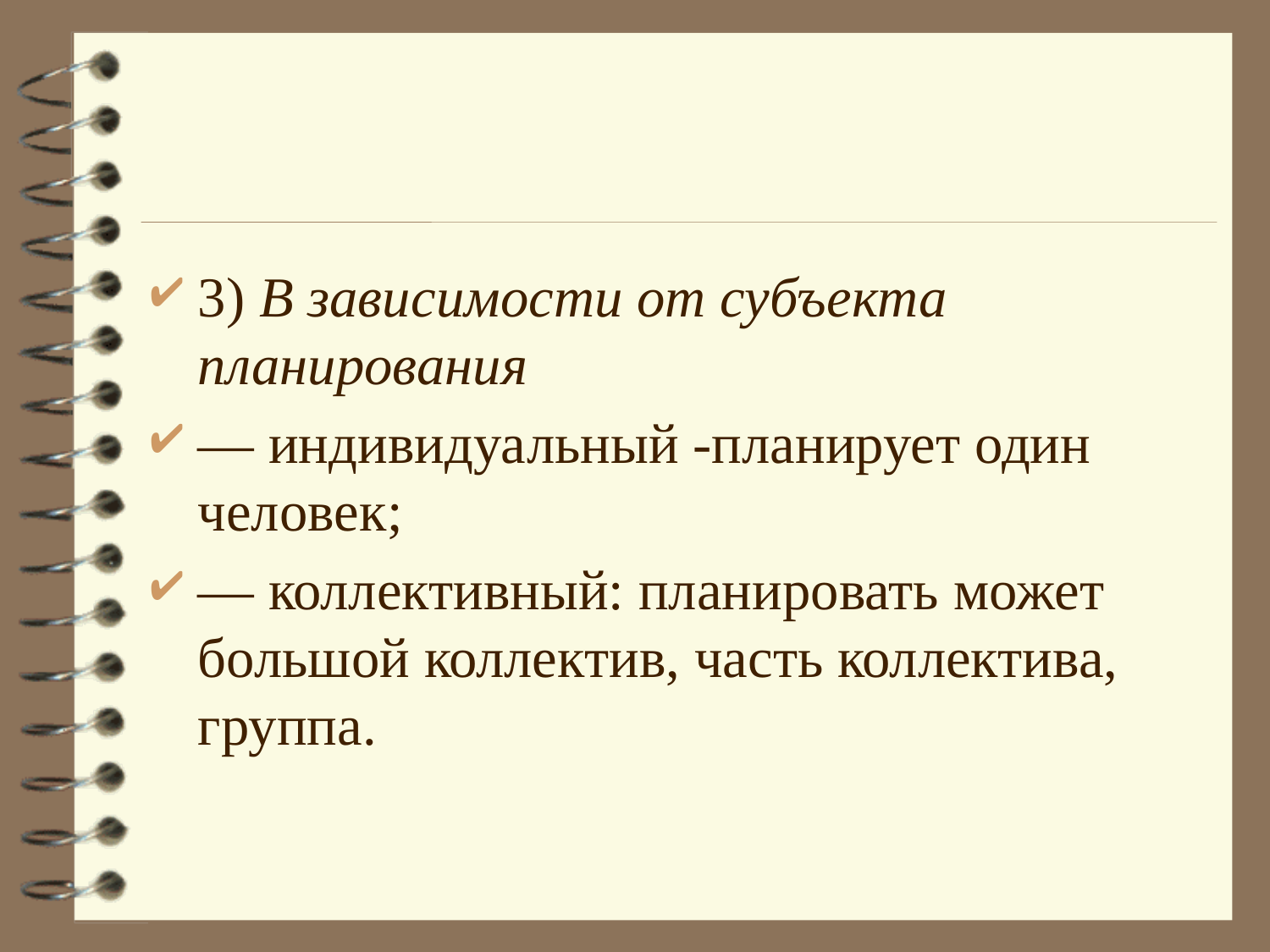

#
3) В зависимости от субъекта планирования
— индивидуальный -планирует один человек;
— коллективный: планировать может большой коллектив, часть коллектива, группа.